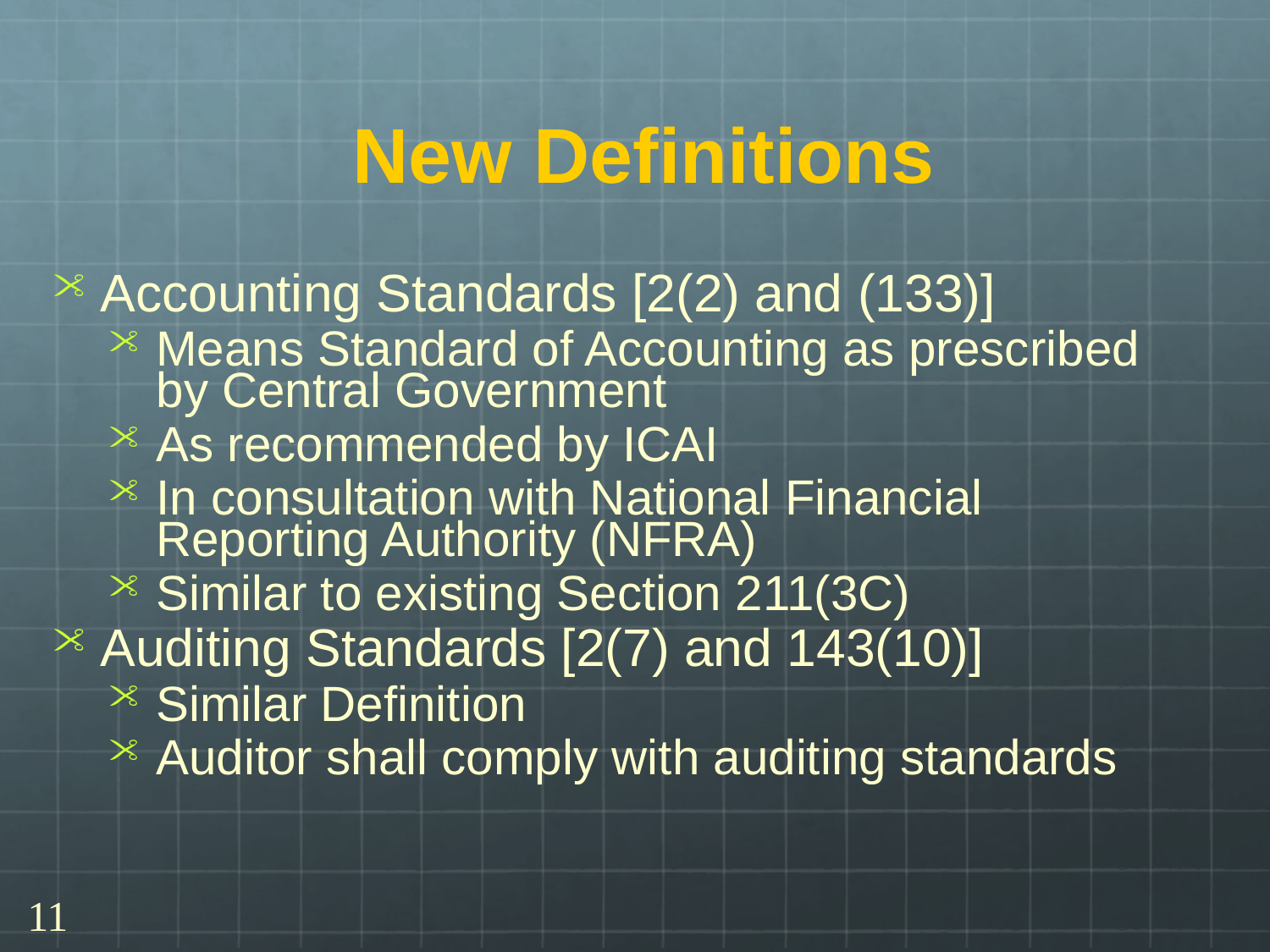

# New Definitions
Accounting Standards [2(2) and (133)]
Means Standard of Accounting as prescribed by Central Government
As recommended by ICAI
In consultation with National Financial Reporting Authority (NFRA)
Similar to existing Section 211(3C)
Auditing Standards [2(7) and 143(10)]
Similar Definition
Auditor shall comply with auditing standards
11